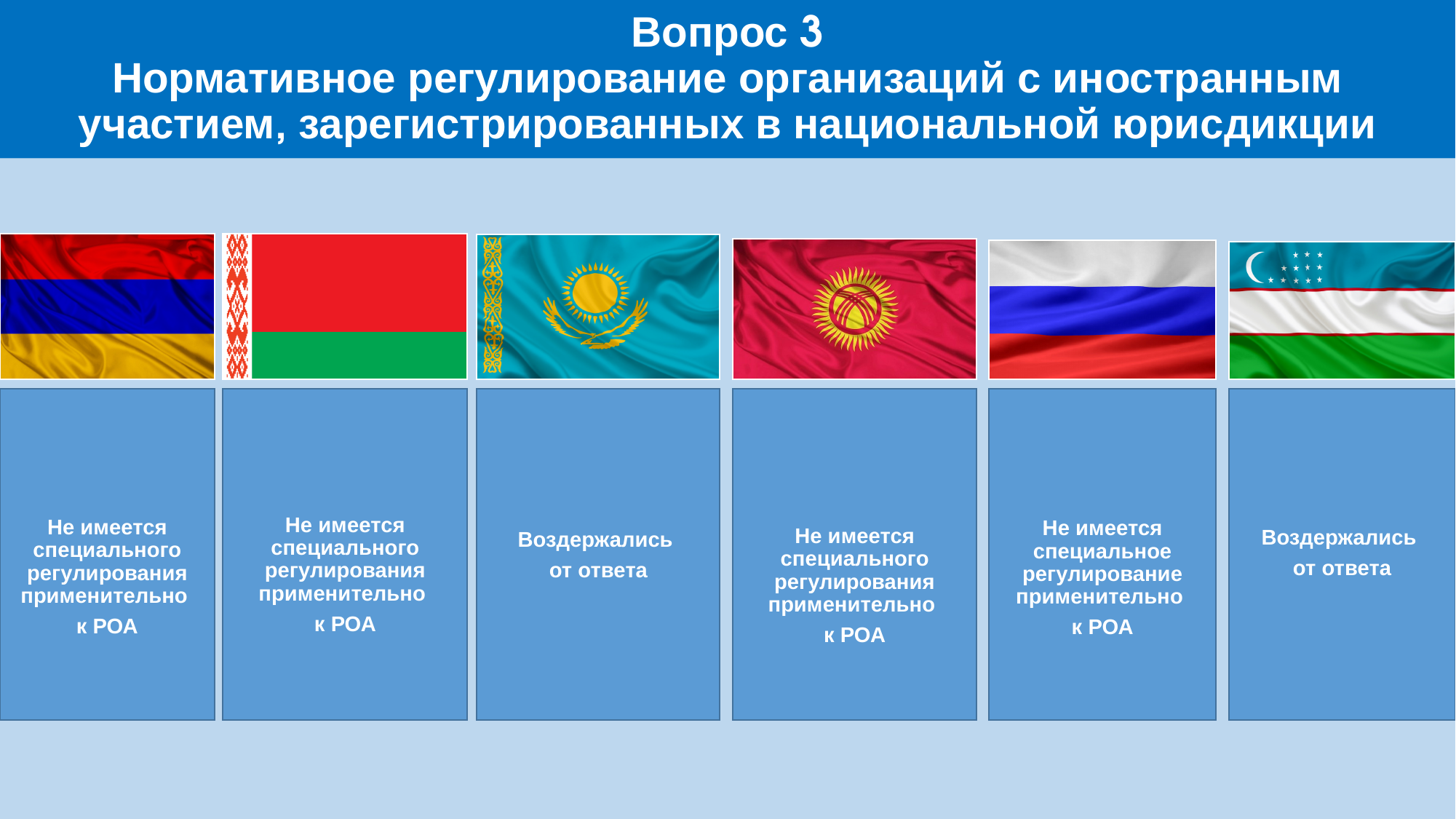

# Вопрос 3 Нормативное регулирование организаций с иностранным участием, зарегистрированных в национальной юрисдикции

Имеется специальное регулирования применительно к РОА
Не имеется специального регулирования применительно к РОА

Не имеется специального регулирования применительно
к РОА

Не имеется специального регулирования применительно
к РОА

Воздержались
от ответа

Не имеется специального регулирования применительно
к РОА

Не имеется специальное регулирование применительно
к РОА

Воздержались
от ответа